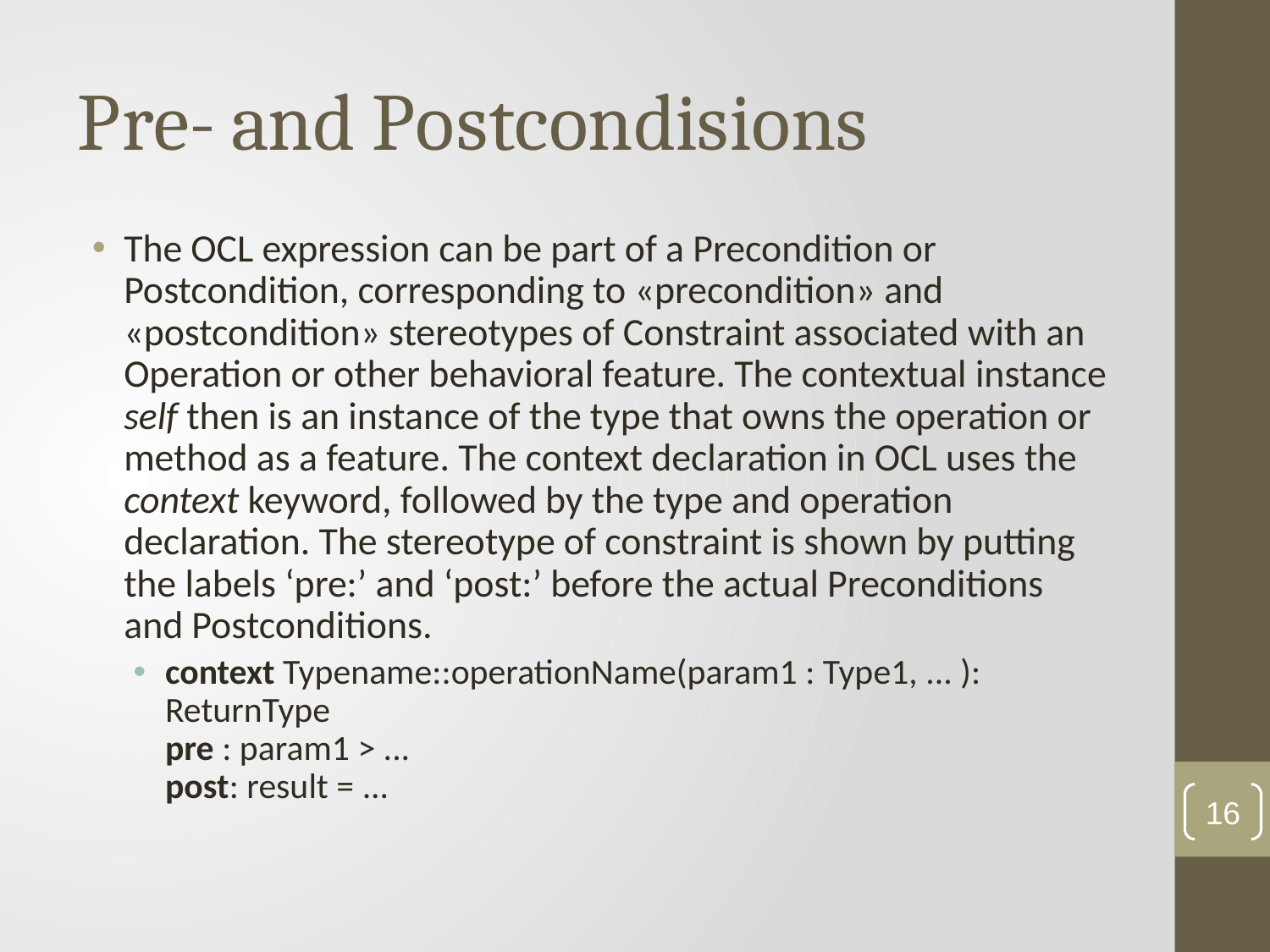

# Pre- and Postcondisions
The OCL expression can be part of a Precondition or Postcondition, corresponding to «precondition» and «postcondition» stereotypes of Constraint associated with an Operation or other behavioral feature. The contextual instance self then is an instance of the type that owns the operation or method as a feature. The context declaration in OCL uses the context keyword, followed by the type and operation declaration. The stereotype of constraint is shown by putting the labels ‘pre:’ and ‘post:’ before the actual Preconditions and Postconditions.
context Typename::operationName(param1 : Type1, ... ): ReturnType
pre : param1 > ...
post: result = ...
16